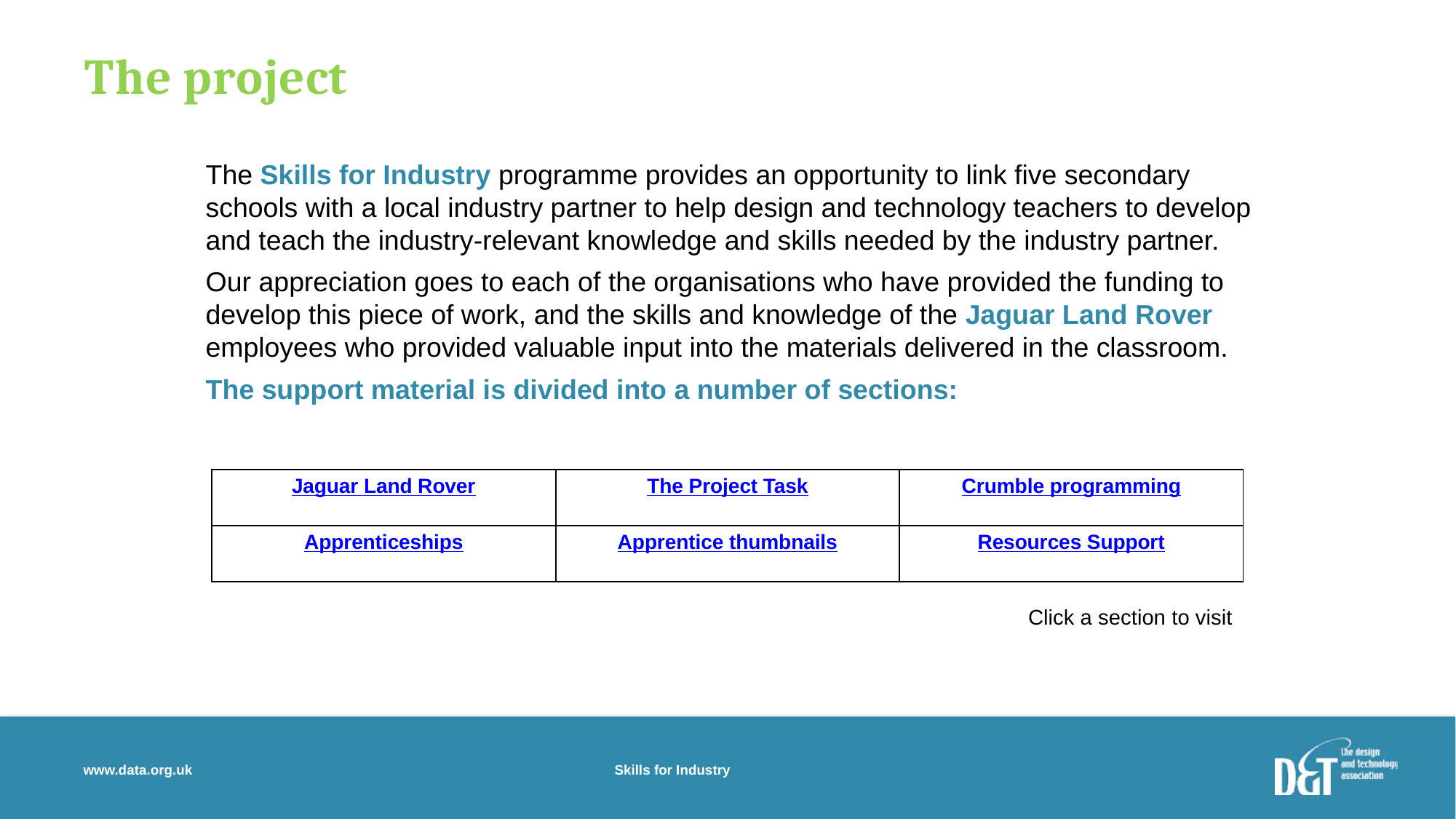

# The project
The Skills for Industry programme provides an opportunity to link five secondary schools with a local industry partner to help design and technology teachers to develop and teach the industry-relevant knowledge and skills needed by the industry partner.
Our appreciation goes to each of the organisations who have provided the funding to develop this piece of work, and the skills and knowledge of the Jaguar Land Rover employees who provided valuable input into the materials delivered in the classroom.
The support material is divided into a number of sections:

| Jaguar Land Rover | The Project Task | Crumble programming |
| --- | --- | --- |
| Apprenticeships | Apprentice thumbnails | Resources Support |
Click a section to visit